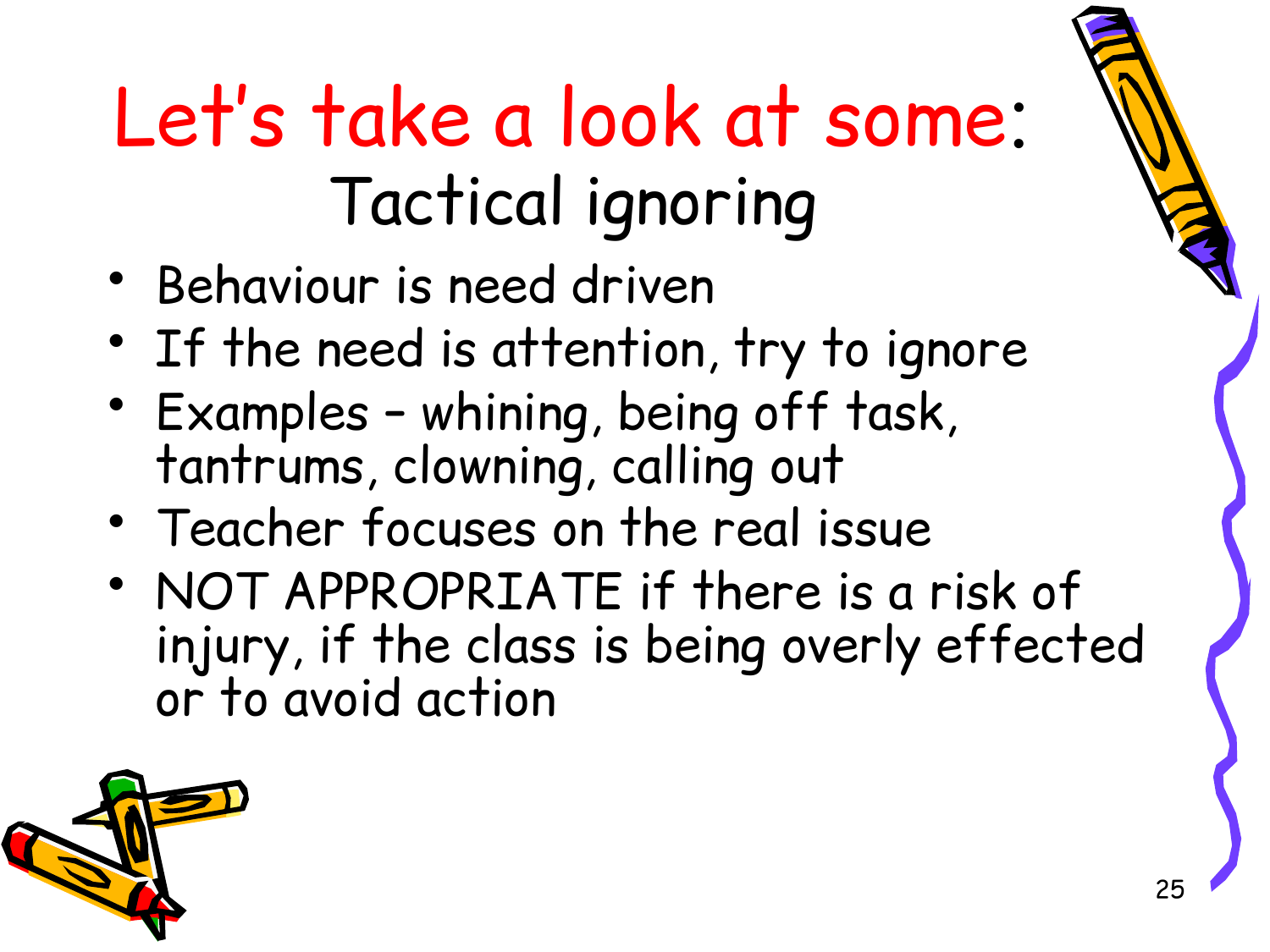

# Let’s take a look at some: Tactical ignoring
Behaviour is need driven
If the need is attention, try to ignore
Examples – whining, being off task, tantrums, clowning, calling out
Teacher focuses on the real issue
NOT APPROPRIATE if there is a risk of injury, if the class is being overly effected or to avoid action
25